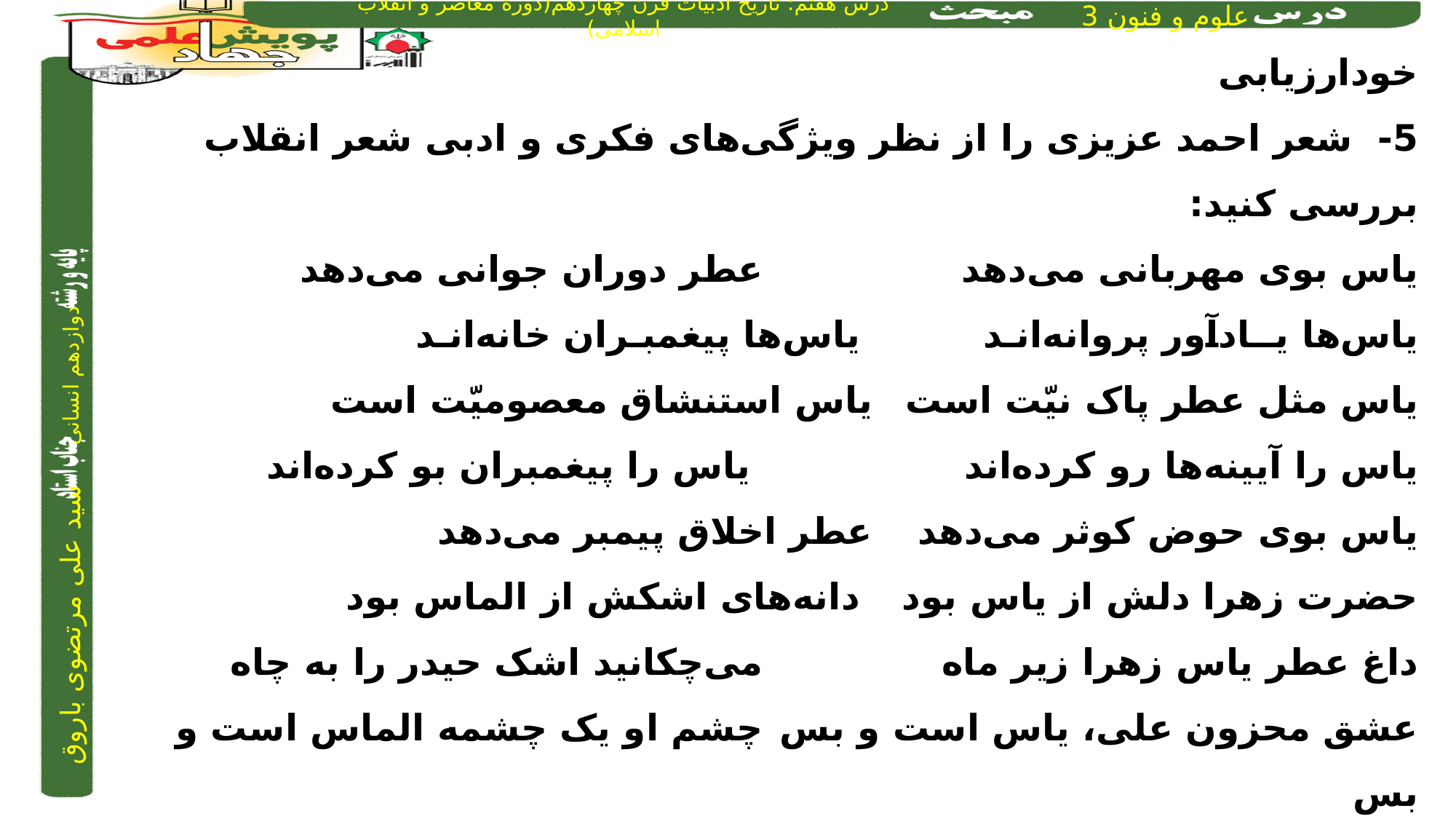

خودارزیابی
5-  شعر احمد عزیزی را از نظر ویژگی‌های فکری و ادبی شعر انقلاب بررسی کنید:
یاس بوی مهربانی می‌دهد 			عطر دوران جوانی می‌دهد
یاس‌ها یــادآور پروانه‌انـد			 یاس‌ها پیغمبـران خانه‌انـد
یاس مثل عطر پاک نیّت است		یاس استنشاق معصومیّت است
یاس را آیینه‌ها رو کرده‌اند			 یاس را پیغمبران بو کرده‌اند
یاس بوی حوض کوثر می‌دهد 		عطر اخلاق پیمبر می‌دهد
حضرت زهرا دلش از یاس بود		 دانه‌های اشکش از الماس بود
داغ عطر یاس زهرا زیر ماه 			می‌چکانید اشک حیدر را به چاه
عشق محزون علی، یاس است و بس		چشم او یک چشمه الماس است و بس
 اشک می‌ریزد علی مانند رود		 بر تن زهرا گل یاس کبود
گریه آری گریه چون ابر چمن		 بر کبود یاس و سرخ نسترن